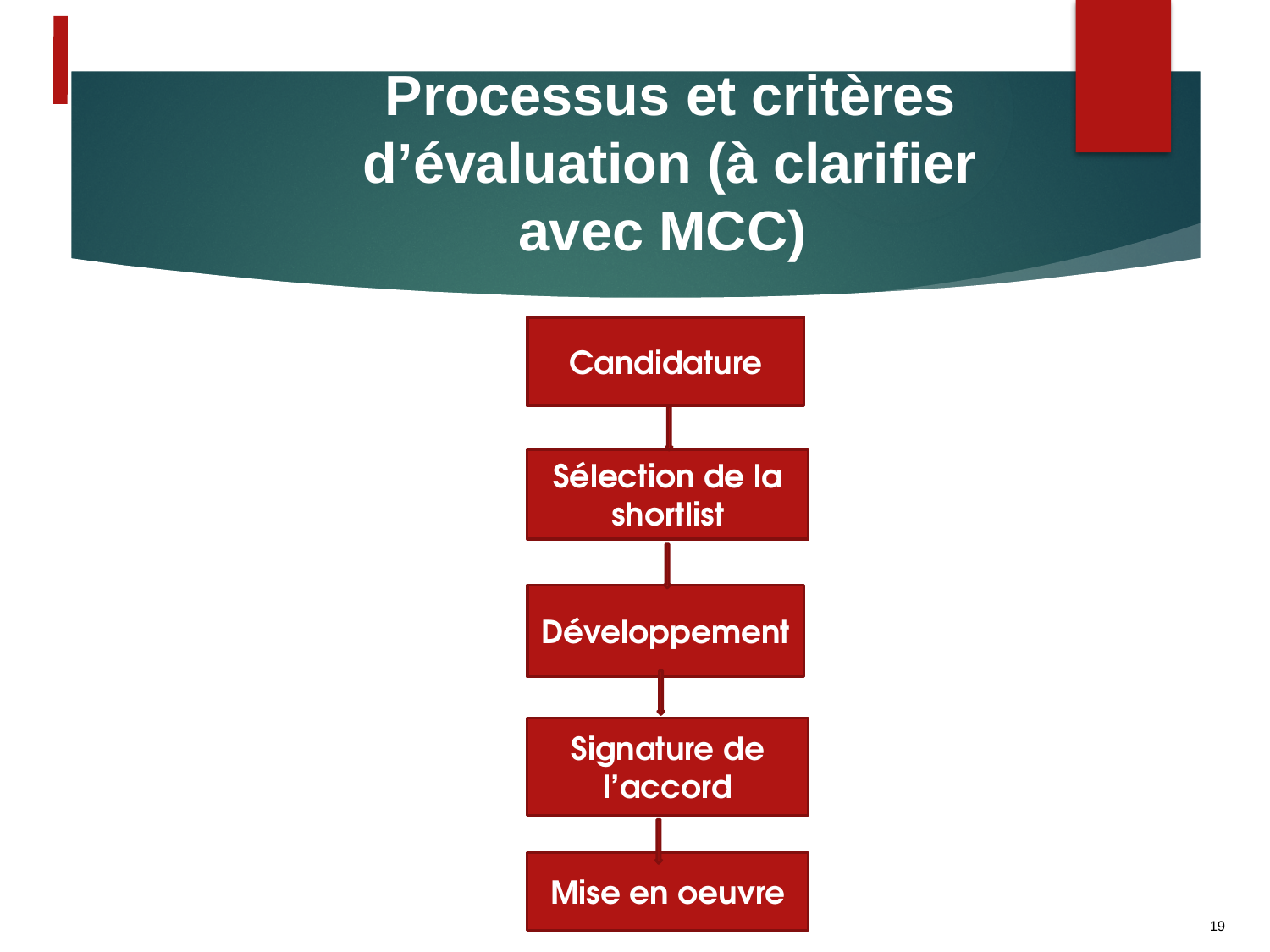

Processus et critères d’évaluation (à clarifier avec MCC)
Candidature

Sélection de la shortlist

Développement

Signature de l’accord

Mise en oeuvre